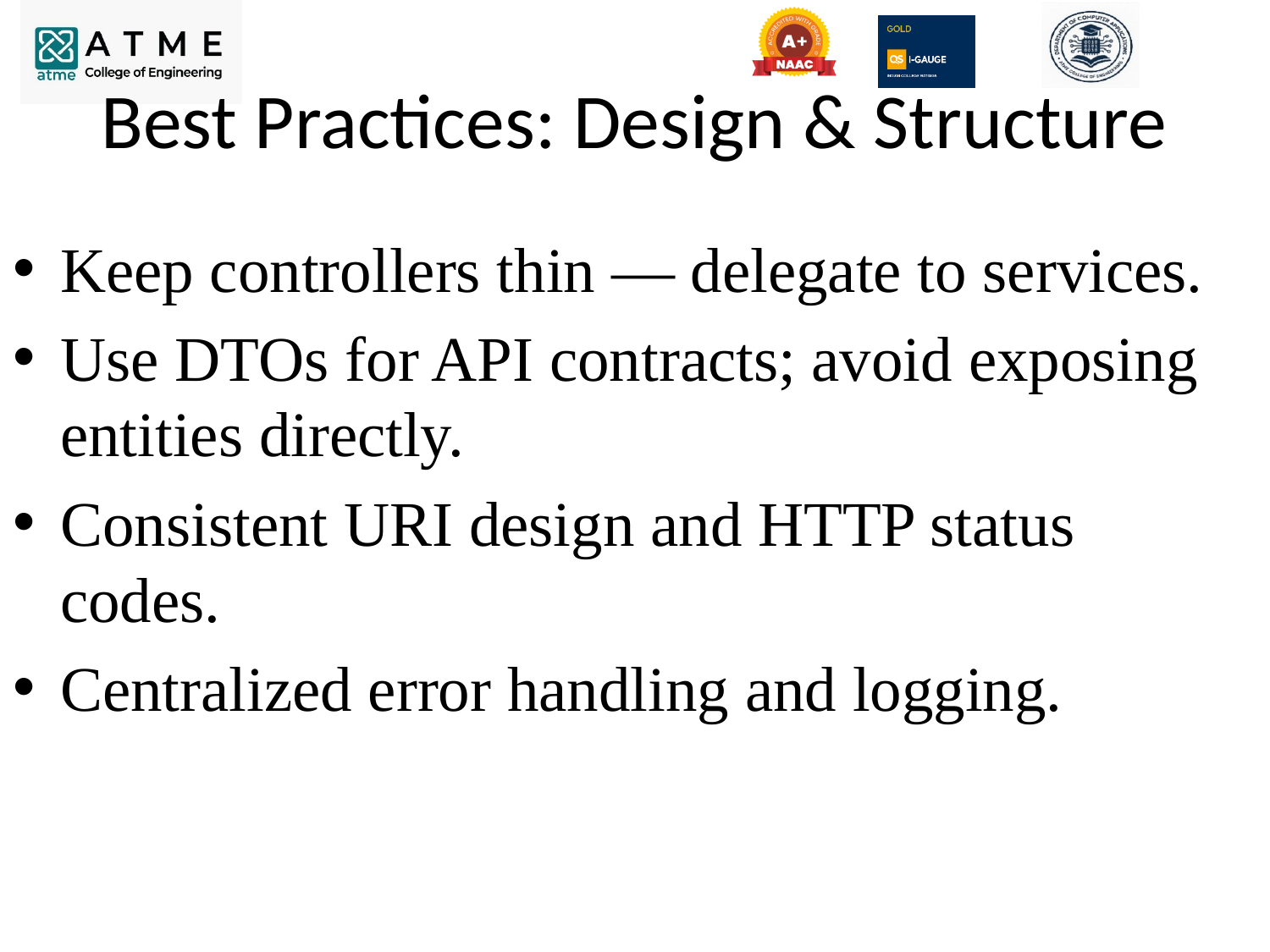

# Best Practices: Design & Structure
Keep controllers thin — delegate to services.
Use DTOs for API contracts; avoid exposing entities directly.
Consistent URI design and HTTP status codes.
Centralized error handling and logging.